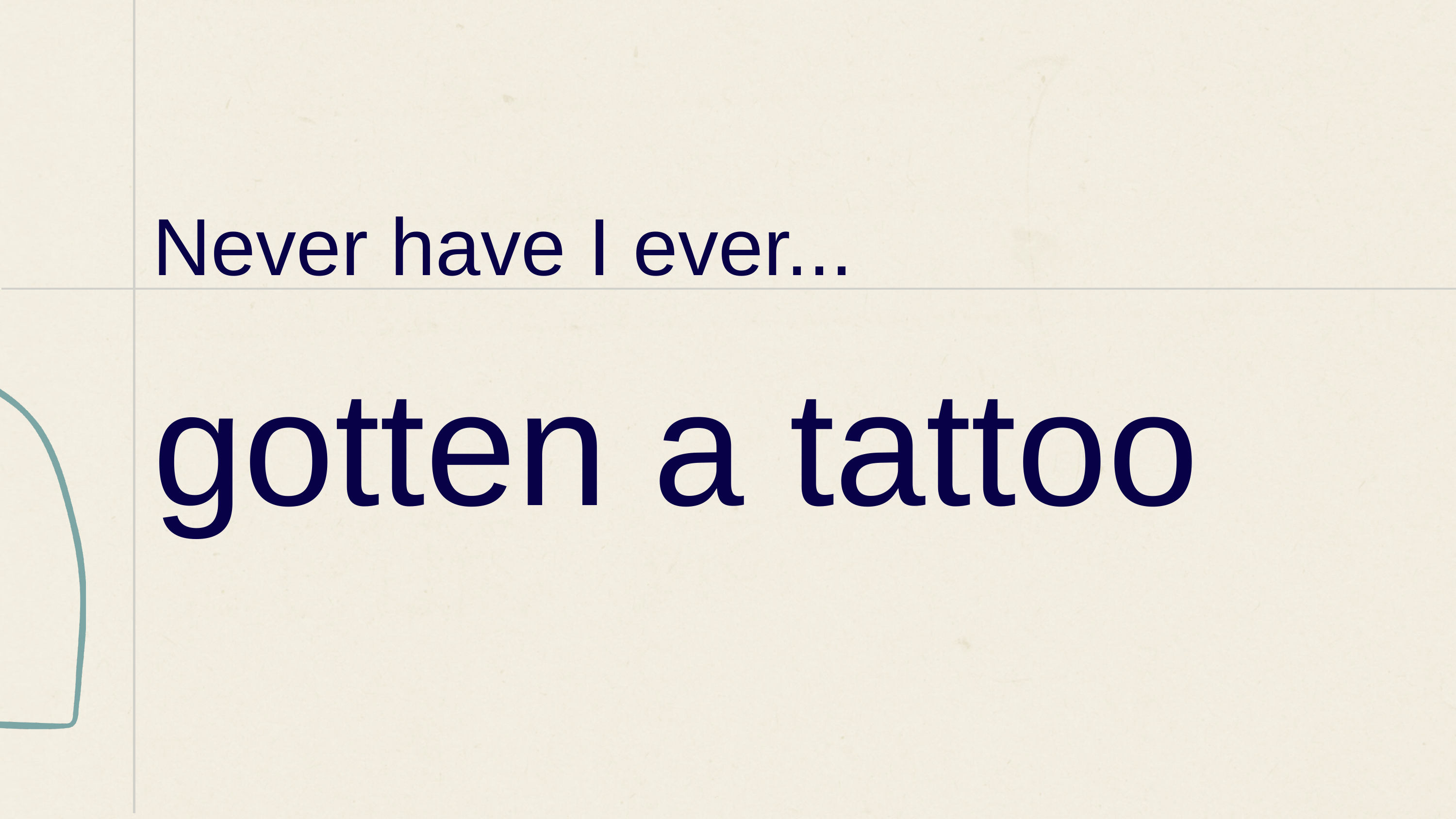

Never have I ever...
gotten a tattoo